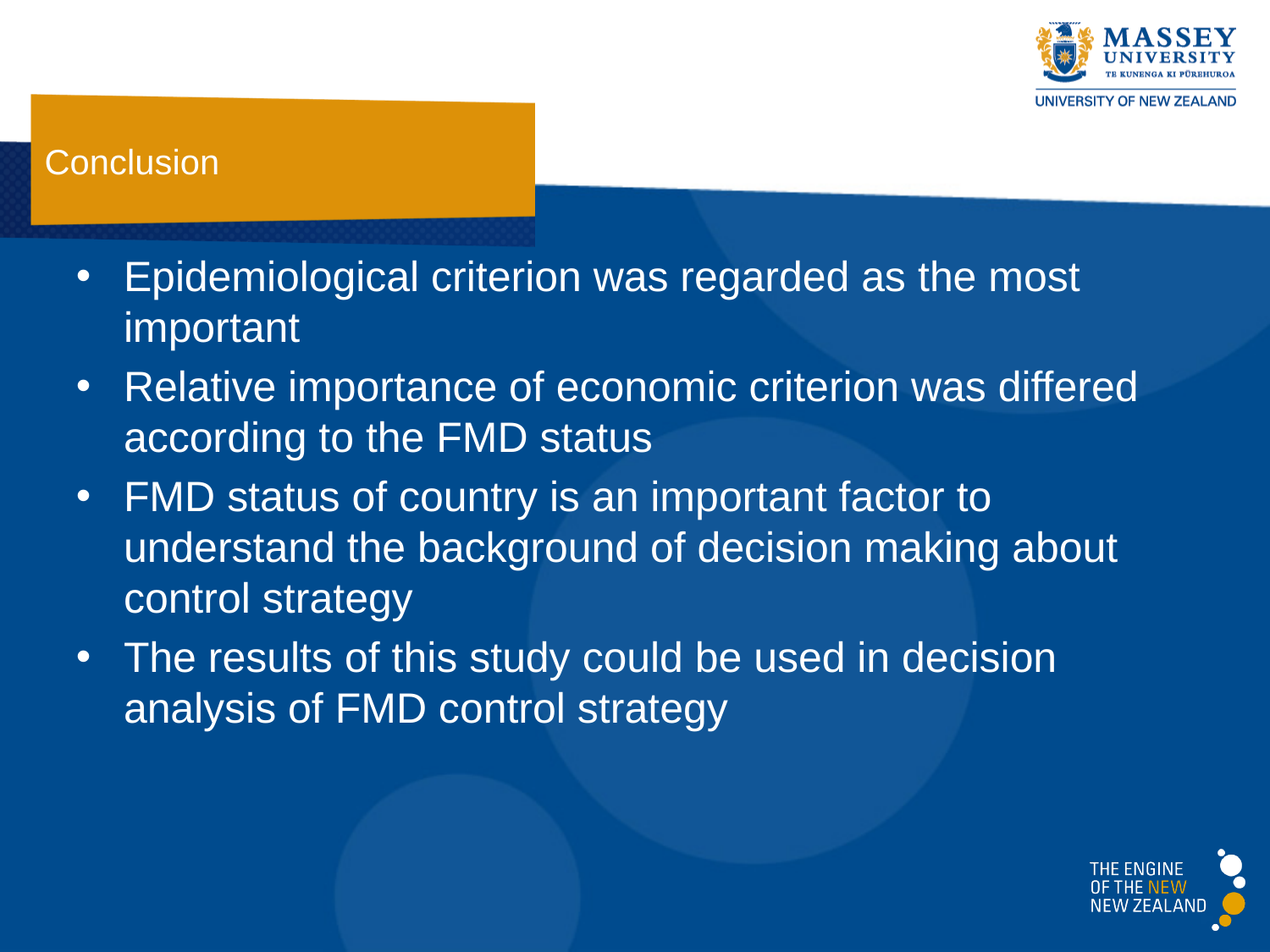

# Conclusion
Epidemiological criterion was regarded as the most important
Relative importance of economic criterion was differed according to the FMD status
FMD status of country is an important factor to understand the background of decision making about control strategy
The results of this study could be used in decision analysis of FMD control strategy